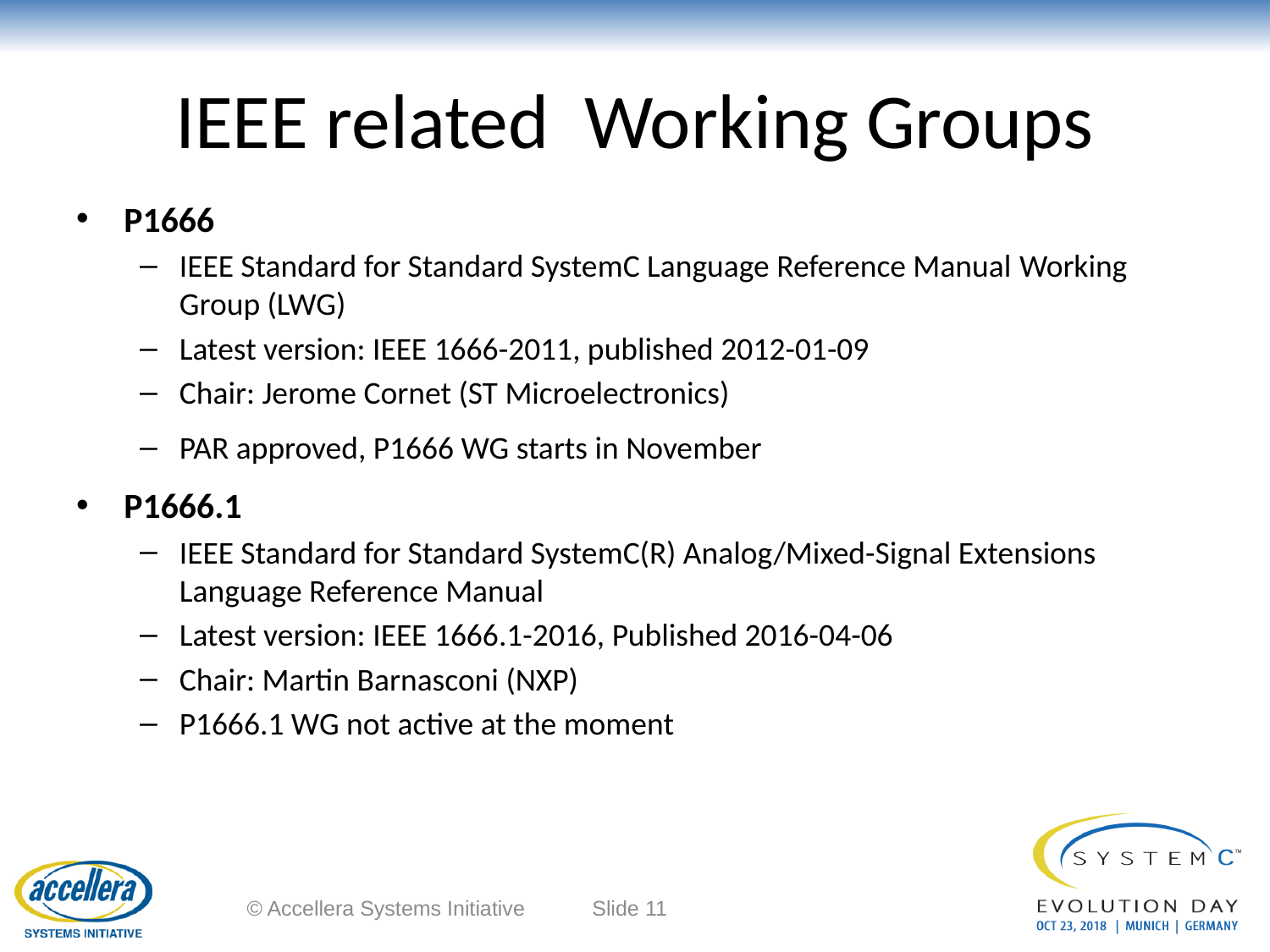

# IEEE related  Working Groups
P1666
IEEE Standard for Standard SystemC Language Reference Manual Working Group (LWG)
Latest version: IEEE 1666-2011, published 2012-01-09
Chair: Jerome Cornet (ST Microelectronics)
PAR approved, P1666 WG starts in November
P1666.1
IEEE Standard for Standard SystemC(R) Analog/Mixed-Signal Extensions Language Reference Manual
Latest version: IEEE 1666.1-2016, Published 2016-04-06
Chair: Martin Barnasconi (NXP)
P1666.1 WG not active at the moment

© Accellera Systems Initiative
Slide 11